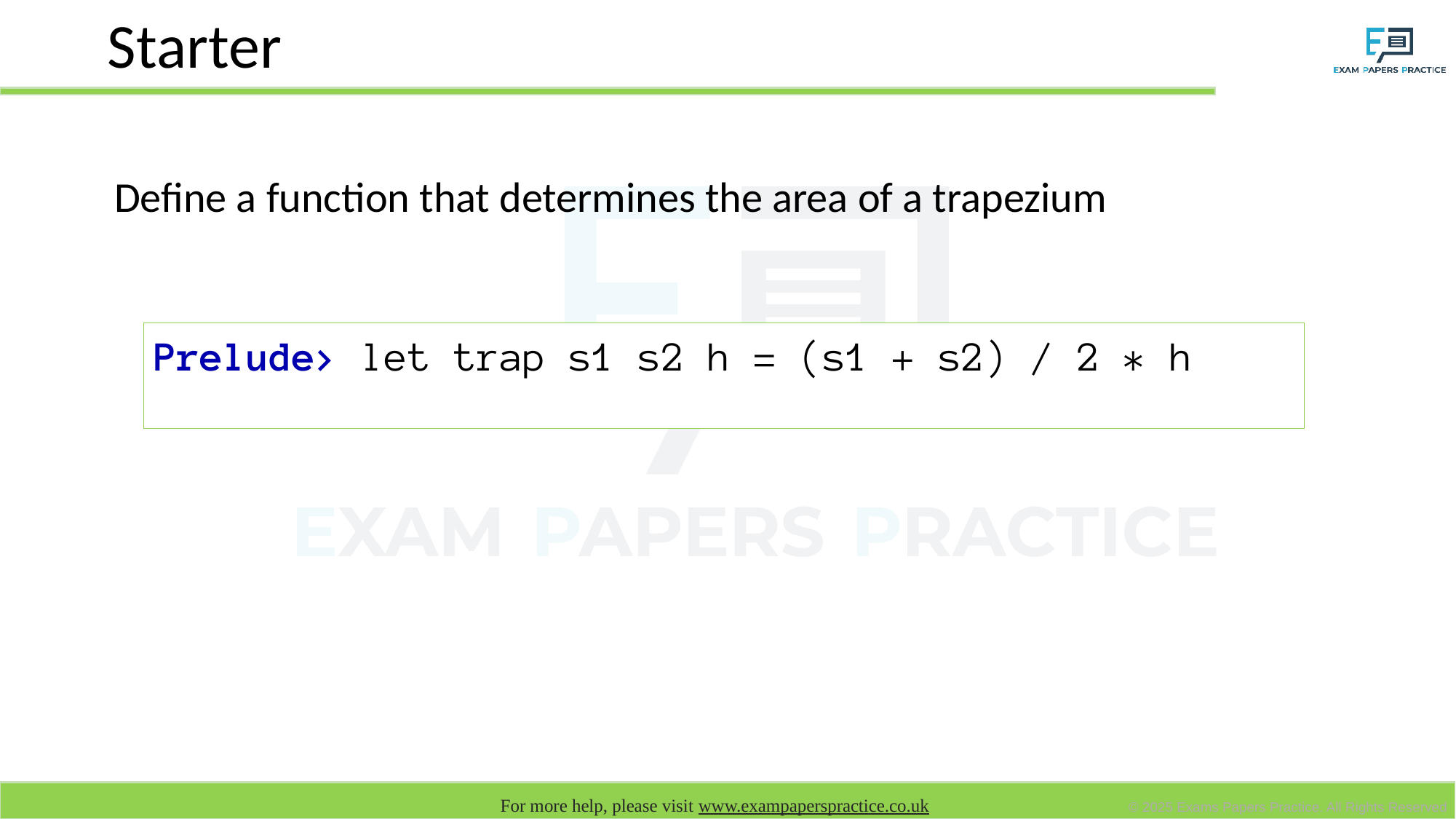

# Starter
Define a function that determines the area of a trapezium

Prelude> let trap s1 s2 h = (s1 + s2) / 2 * h